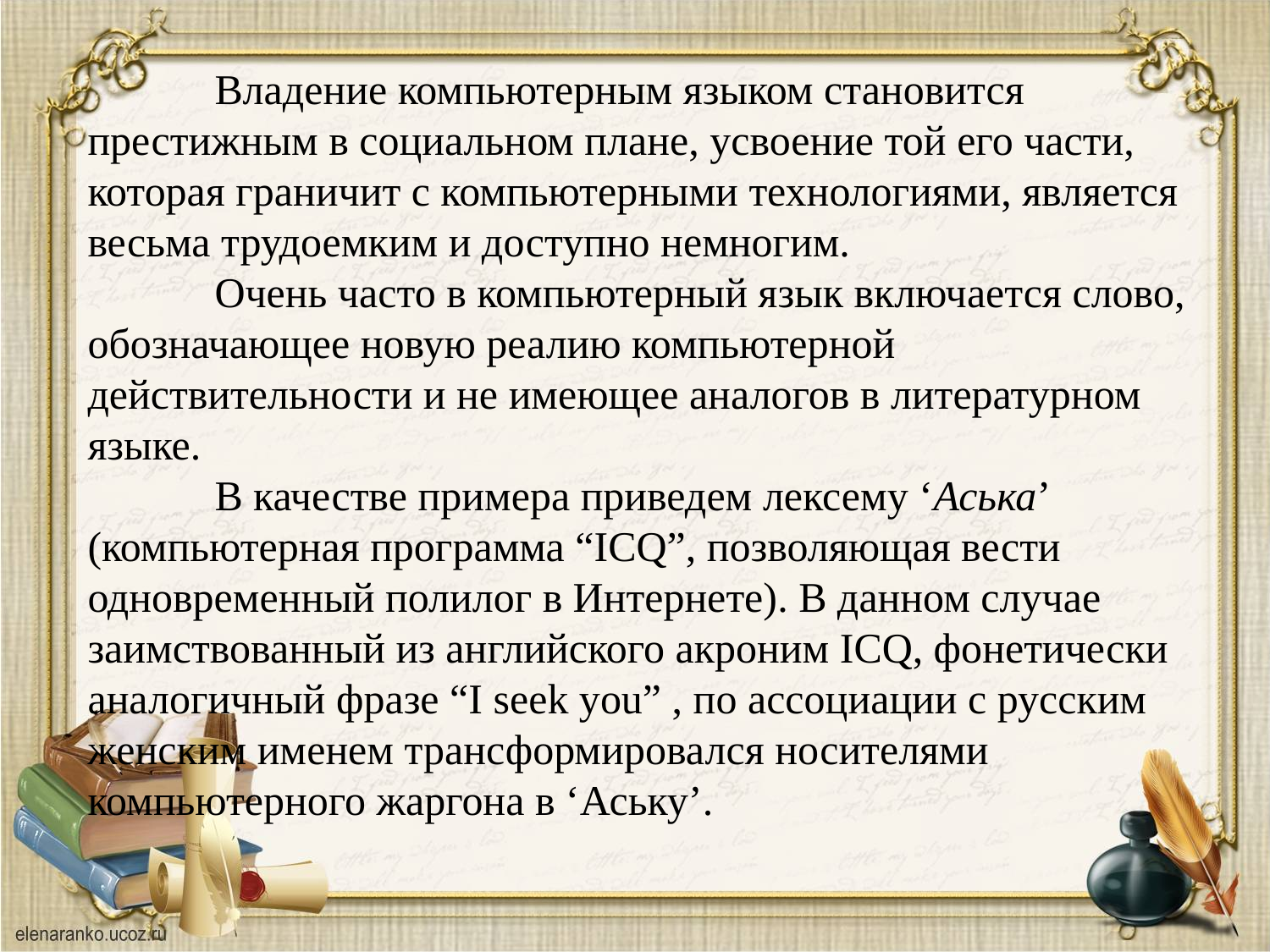

Владение компьютерным языком становится  престижным в социальном плане, усвоение той его части, которая граничит с компьютерными технологиями, является весьма трудоемким и доступно немногим.
	Очень часто в компьютерный язык включается слово, обозначающее новую реалию компьютерной действительности и не имеющее аналогов в литературном языке.
	В качестве примера приведем лексему ‘Аська’ (компьютерная программа “ICQ”, позволяющая вести одновременный полилог в Интернете). В данном случае заимствованный из английского акроним ICQ, фонетически аналогичный фразе “I seek you” , по ассоциации с русским женским именем трансформировался носителями компьютерного жаргона в ‘Аську’.